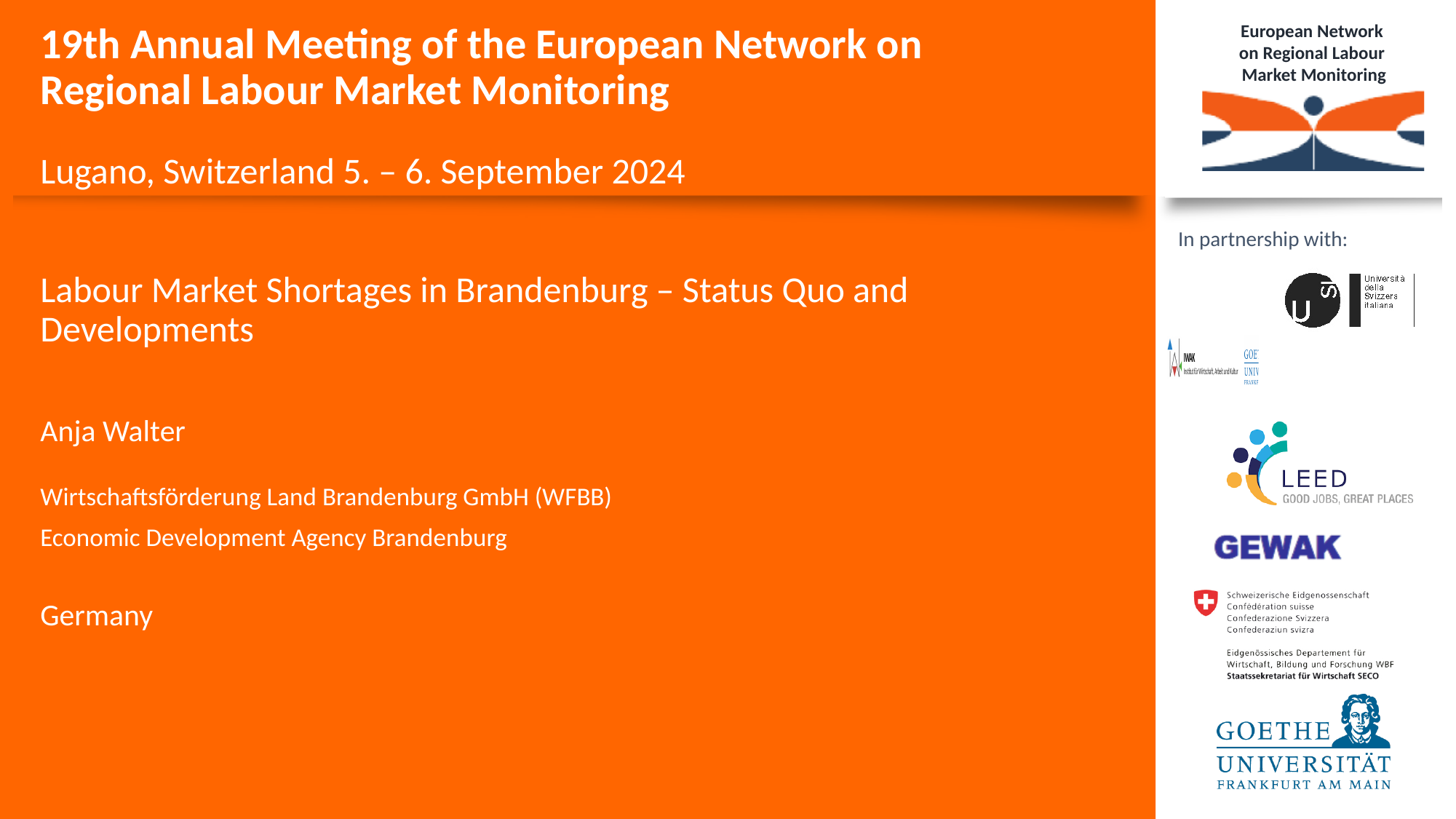

Labour Market Shortages in Brandenburg – Status Quo and Developments
Anja Walter
Wirtschaftsförderung Land Brandenburg GmbH (WFBB)
Economic Development Agency Brandenburg
Germany